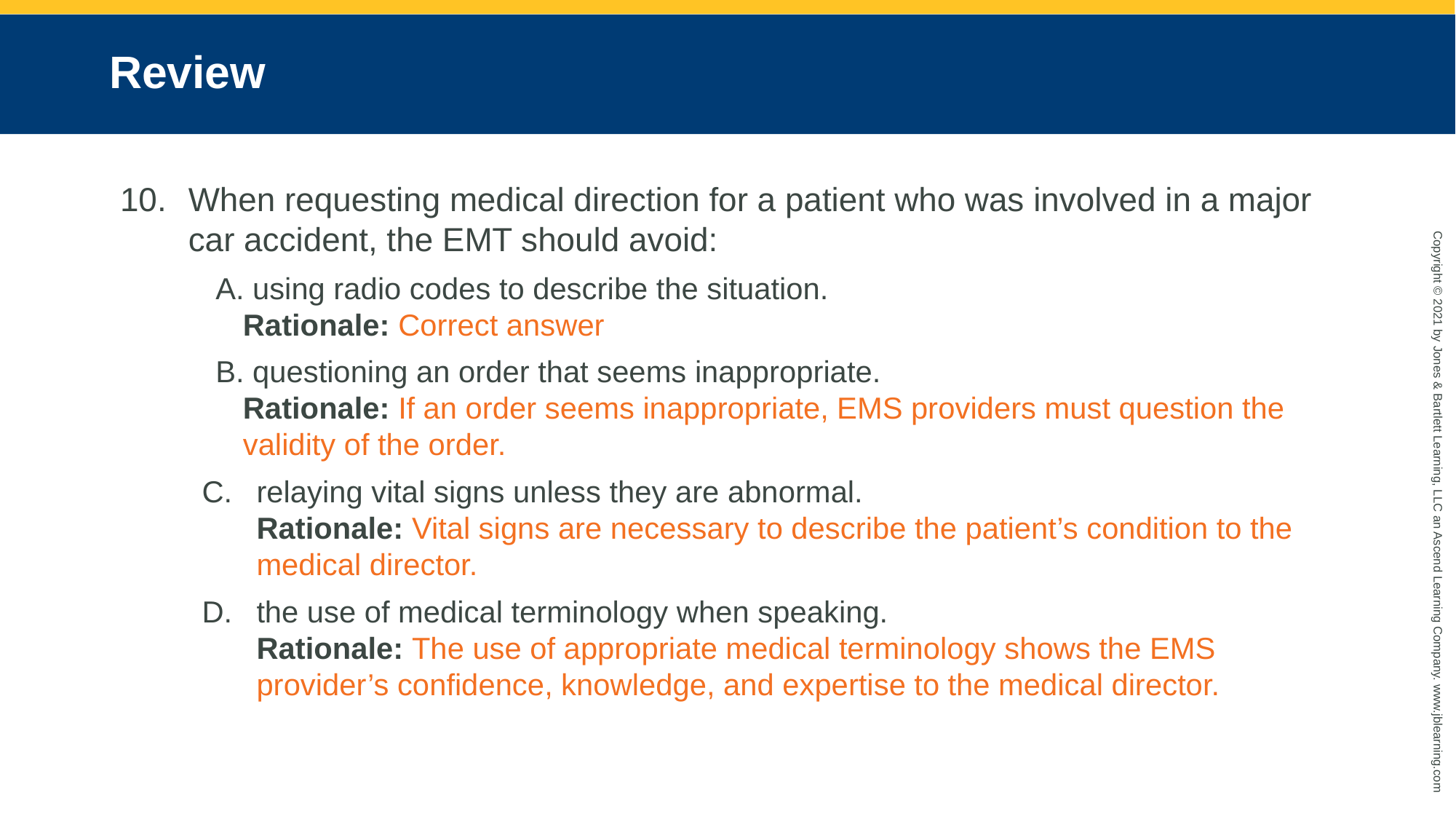

# Review
When requesting medical direction for a patient who was involved in a major car accident, the EMT should avoid:
 using radio codes to describe the situation.
Rationale: Correct answer
 questioning an order that seems inappropriate.
Rationale: If an order seems inappropriate, EMS providers must question the validity of the order.
relaying vital signs unless they are abnormal.
Rationale: Vital signs are necessary to describe the patient’s condition to the medical director.
the use of medical terminology when speaking.
Rationale: The use of appropriate medical terminology shows the EMS provider’s confidence, knowledge, and expertise to the medical director.